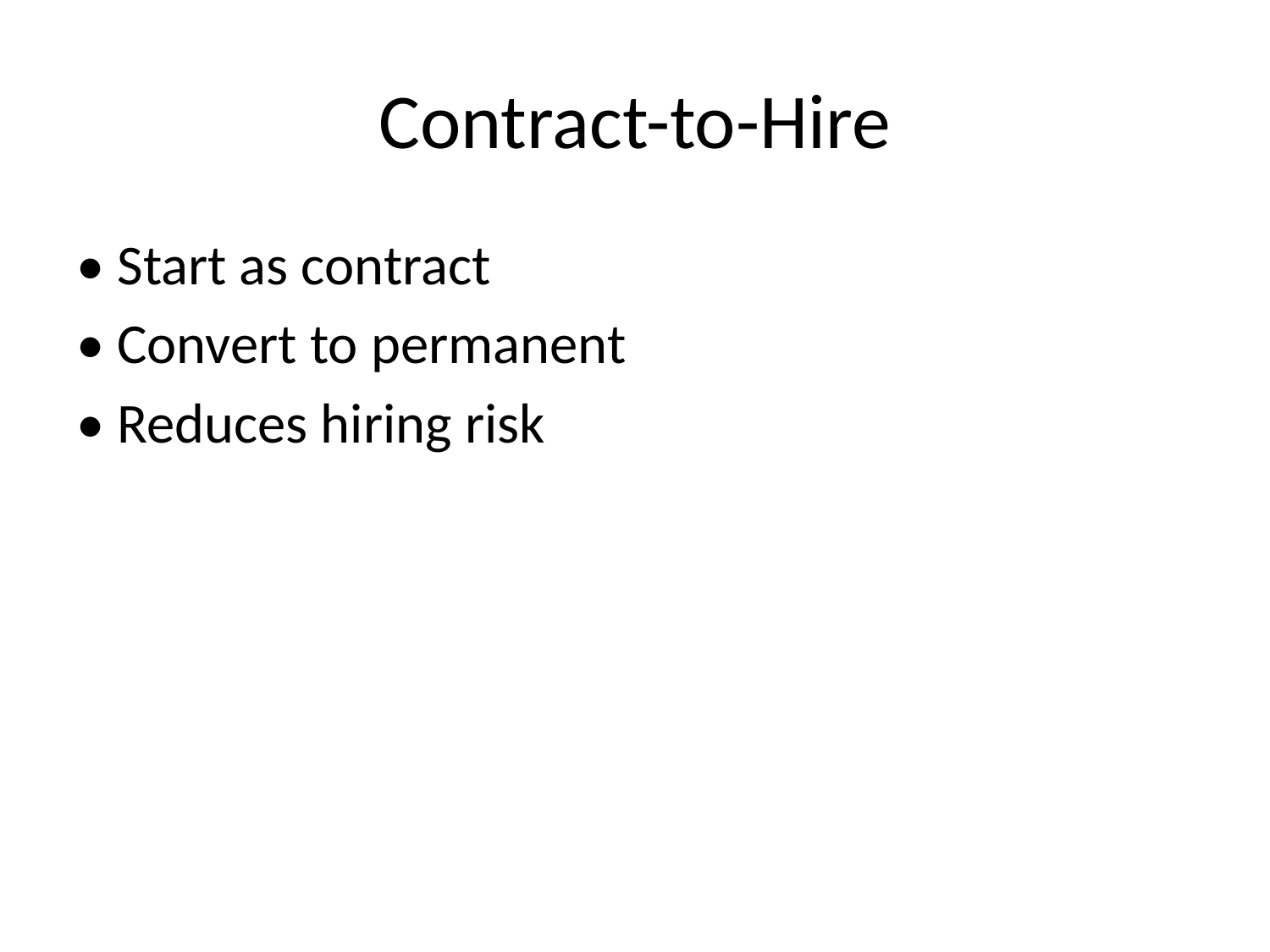

# Contract-to-Hire
• Start as contract
• Convert to permanent
• Reduces hiring risk